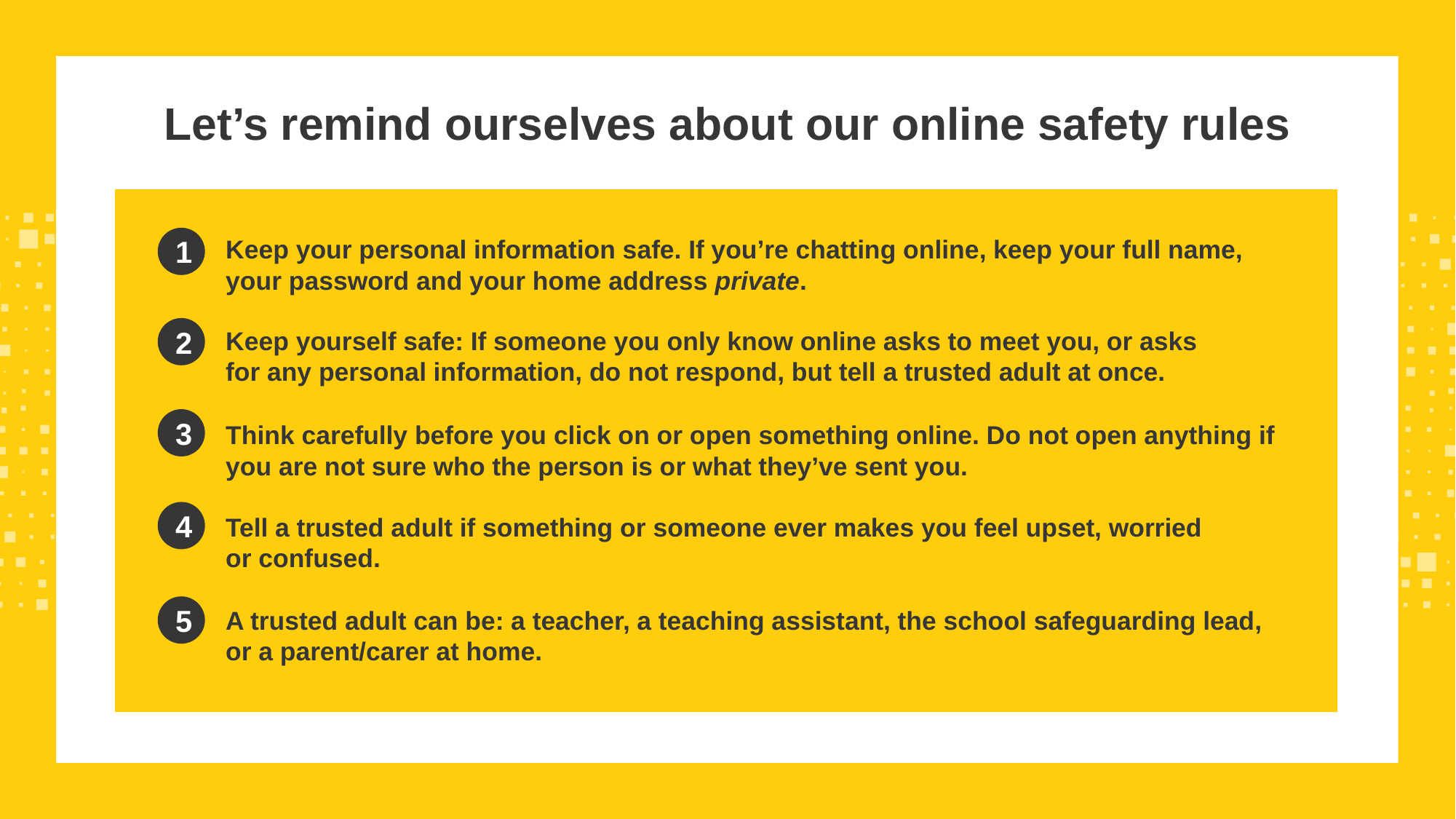

Let’s remind ourselves about our online safety rules

1
Keep your personal information safe. If you’re chatting online, keep your full name, your password and your home address private.
2
Keep yourself safe: If someone you only know online asks to meet you, or asks
for any personal information, do not respond, but tell a trusted adult at once.
3
Think carefully before you click on or open something online. Do not open anything if you are not sure who the person is or what they’ve sent you.
4
Tell a trusted adult if something or someone ever makes you feel upset, worried
or confused.
5
A trusted adult can be: a teacher, a teaching assistant, the school safeguarding lead,
or a parent/carer at home.